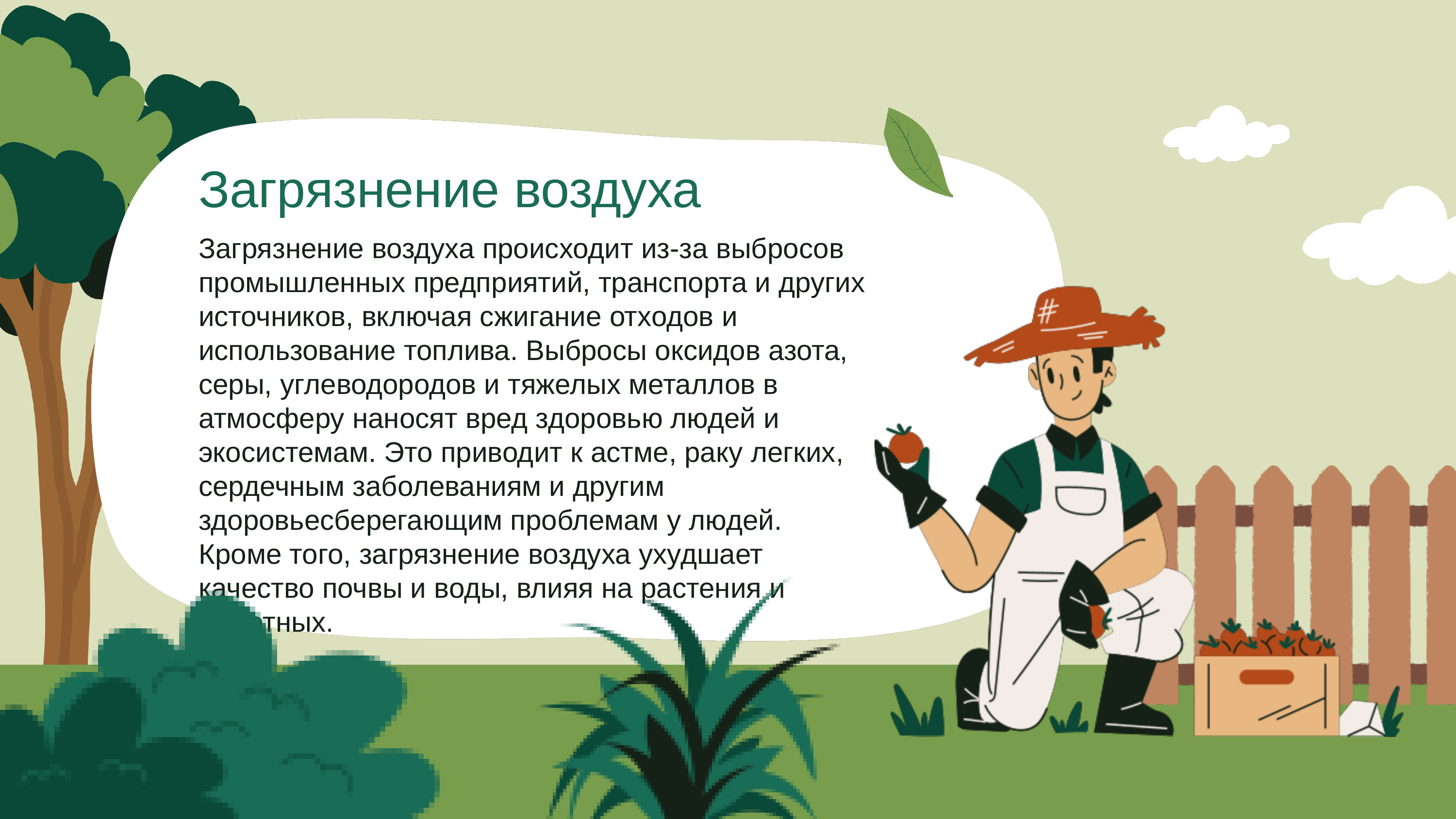

Загрязнение воздуха

Загрязнение воздуха происходит из-за выбросов промышленных предприятий, транспорта и других источников, включая сжигание отходов и использование топлива. Выбросы оксидов азота, серы, углеводородов и тяжелых металлов в атмосферу наносят вред здоровью людей и экосистемам. Это приводит к астме, раку легких, сердечным заболеваниям и другим здоровьесберегающим проблемам у людей. Кроме того, загрязнение воздуха ухудшает качество почвы и воды, влияя на растения и животных.